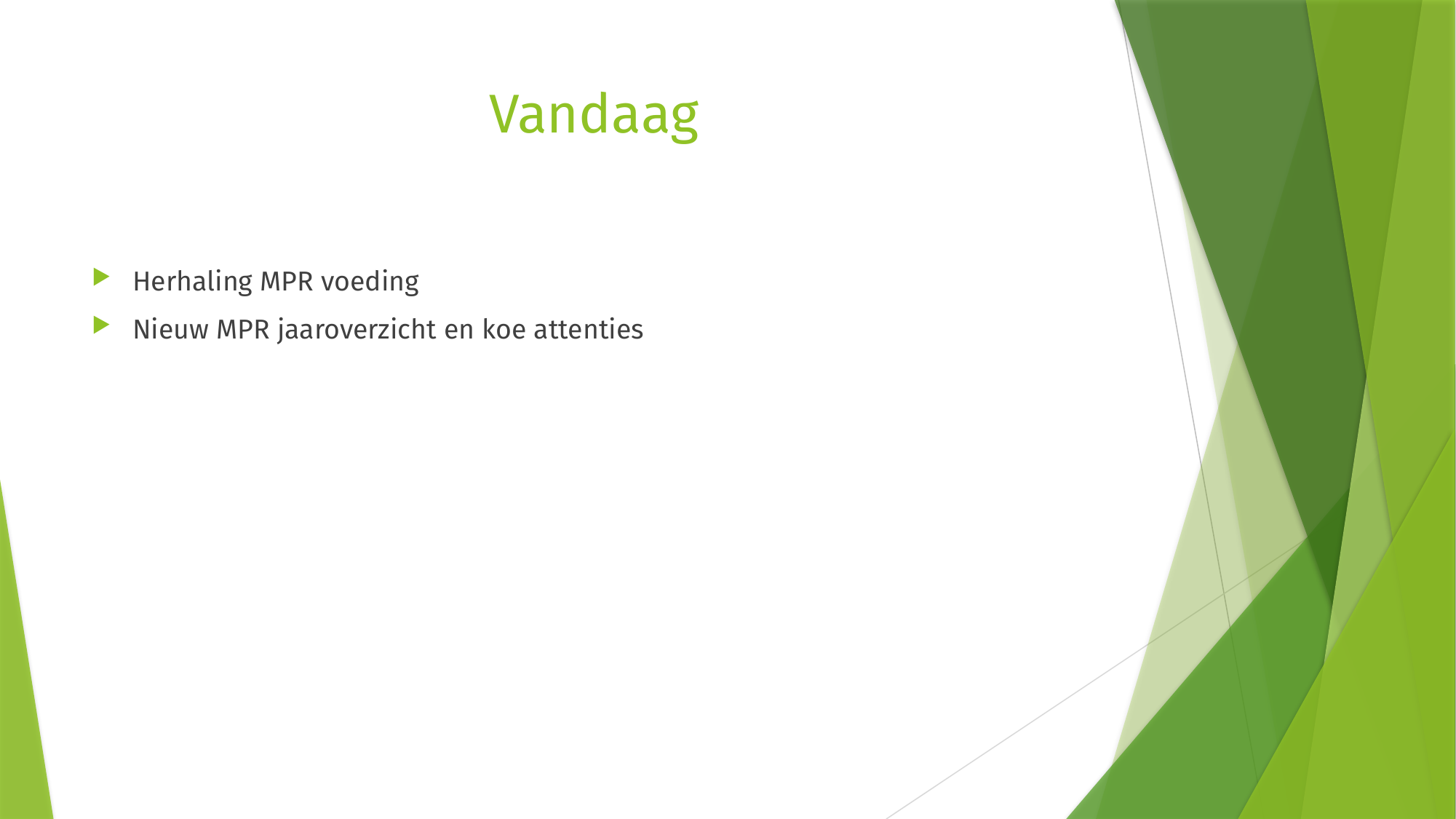

# Vandaag
Herhaling MPR voeding
Nieuw MPR jaaroverzicht en koe attenties